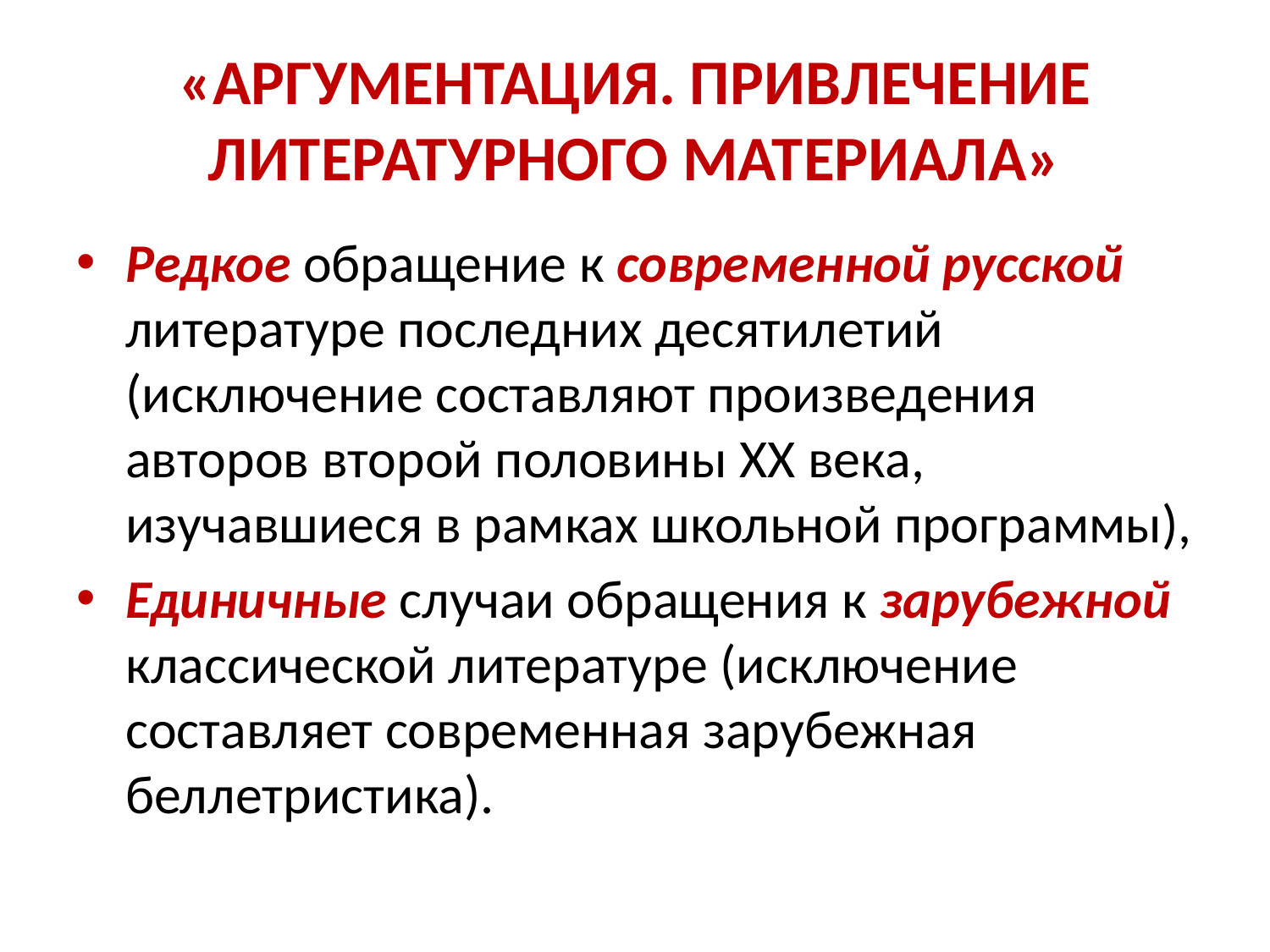

# «АРГУМЕНТАЦИЯ. ПРИВЛЕЧЕНИЕ ЛИТЕРАТУРНОГО МАТЕРИАЛА»
Редкое обращение к современной русской литературе последних десятилетий (исключение составляют произведения авторов второй половины XX века, изучавшиеся в рамках школьной программы),
Единичные случаи обращения к зарубежной классической литературе (исключение составляет современная зарубежная беллетристика).